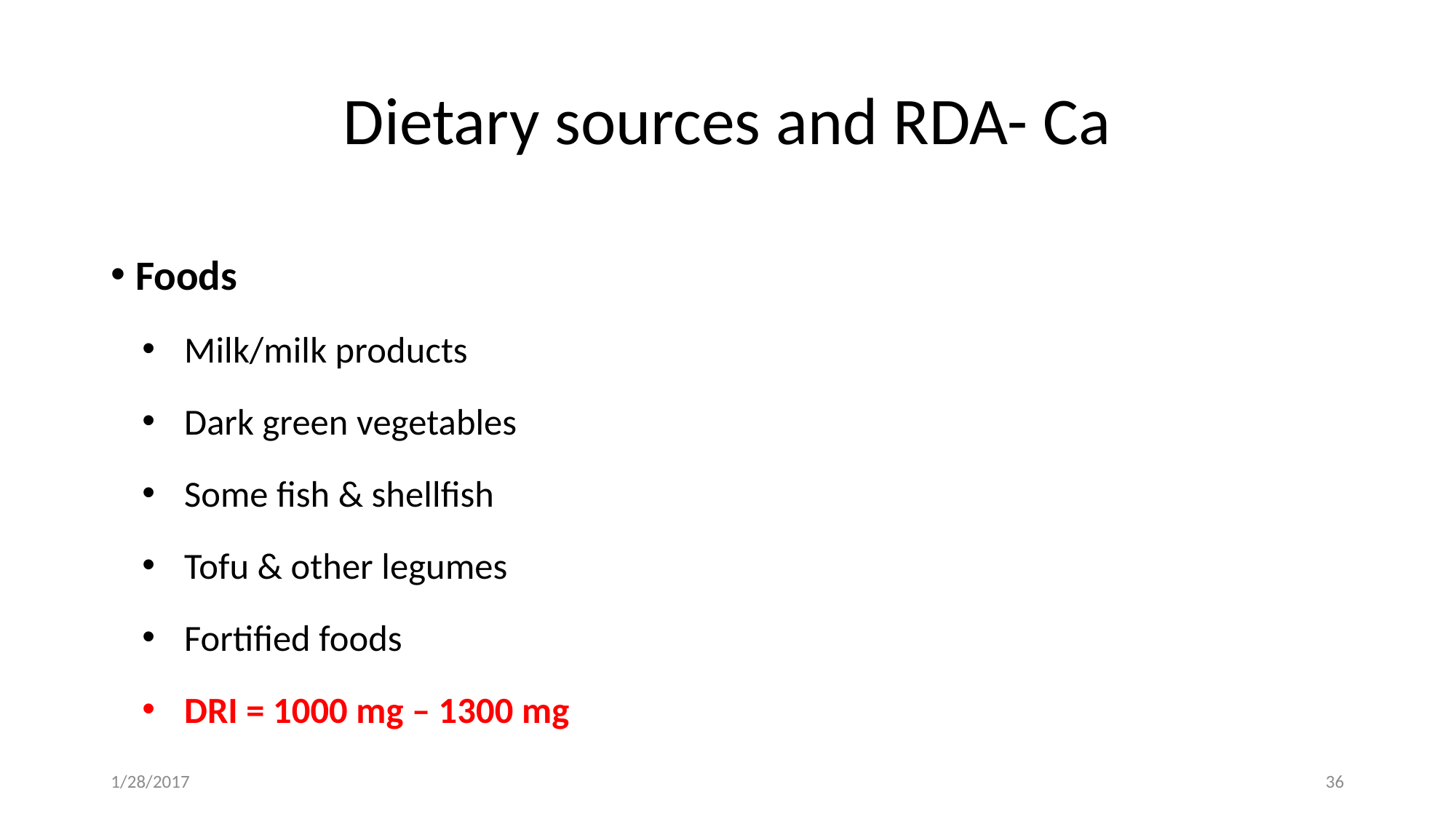

# Dietary sources and RDA- Ca
Foods
Milk/milk products
Dark green vegetables
Some fish & shellfish
Tofu & other legumes
Fortified foods
DRI = 1000 mg – 1300 mg

1/28/2017
36